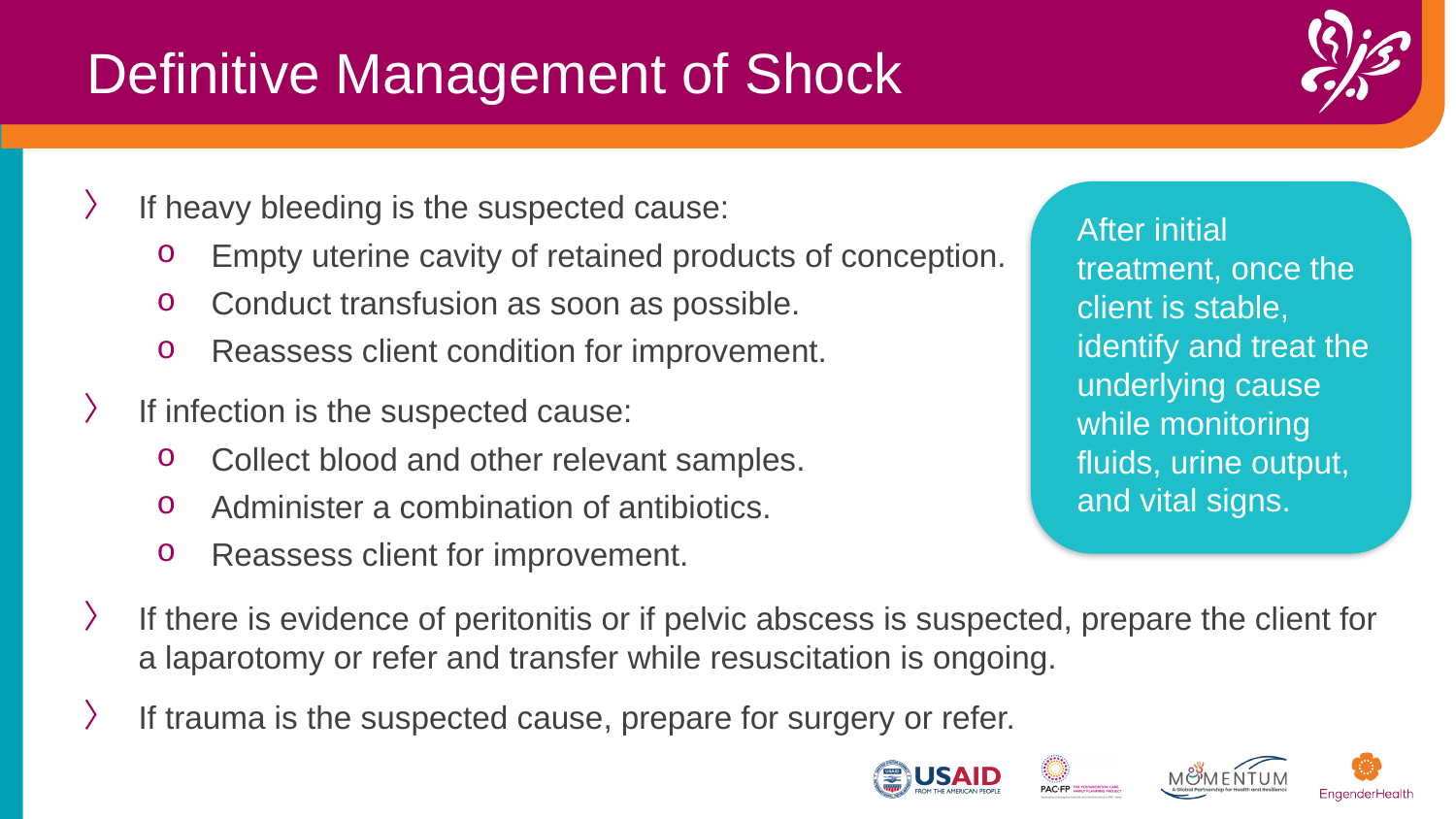

Definitive Management of Shock
If heavy bleeding is the suspected cause:
Empty uterine cavity of retained products of conception.
Conduct transfusion as soon as possible.
Reassess client condition for improvement.
If infection is the suspected cause:
Collect blood and other relevant samples.
Administer a combination of antibiotics.
Reassess client for improvement.

After initial treatment, once the client is stable, identify and treat the underlying cause while monitoring fluids, urine output, and vital signs.
If there is evidence of peritonitis or if pelvic abscess is suspected, prepare the client for a laparotomy or refer and transfer while resuscitation is ongoing.
If trauma is the suspected cause, prepare for surgery or refer.